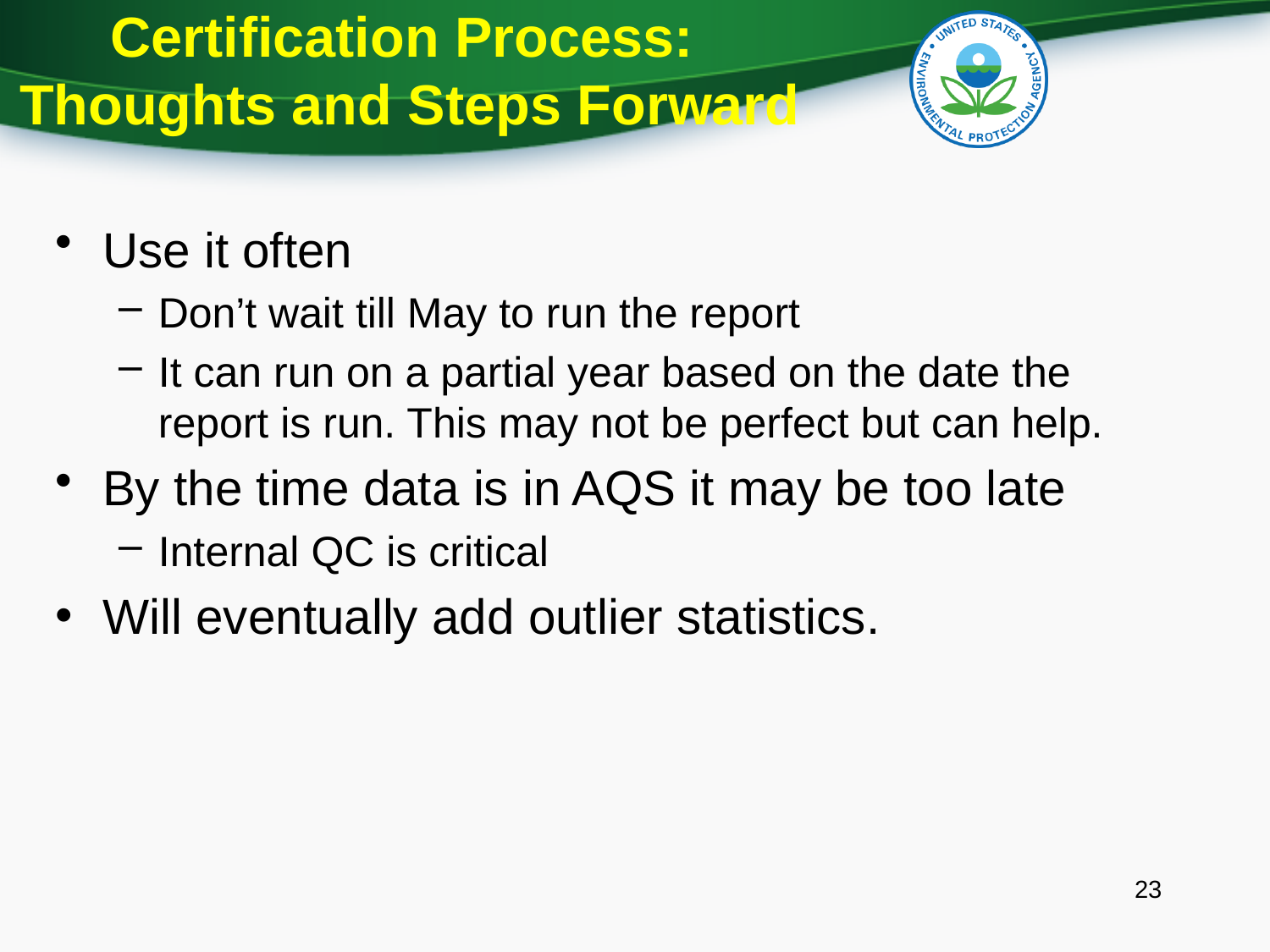

# Certification Process: Thoughts and Steps Forward
Use it often
Don’t wait till May to run the report
It can run on a partial year based on the date the report is run. This may not be perfect but can help.
By the time data is in AQS it may be too late
Internal QC is critical
Will eventually add outlier statistics.

23